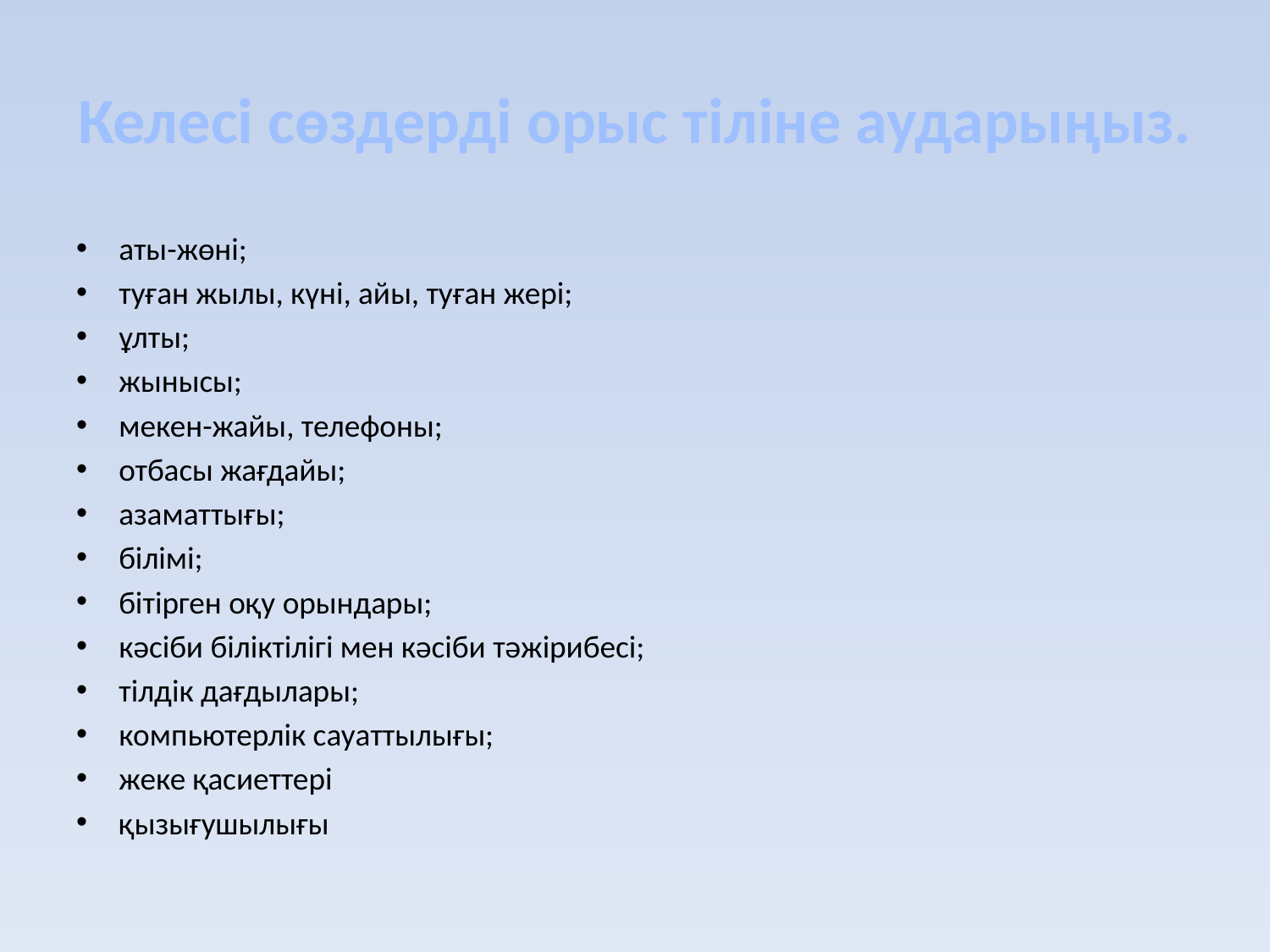

# Келесі сөздерді орыс тіліне аударыңыз.
аты-жөні;
туған жылы, күні, айы, туған жері;
ұлты;
жынысы;
мекен-жайы, телефоны;
отбасы жағдайы;
азаматтығы;
білімі;
бітірген оқу орындары;
кәсіби біліктілігі мен кәсіби тәжірибесі;
тілдік дағдылары;
компьютерлік сауаттылығы;
жеке қасиеттері
қызығушылығы